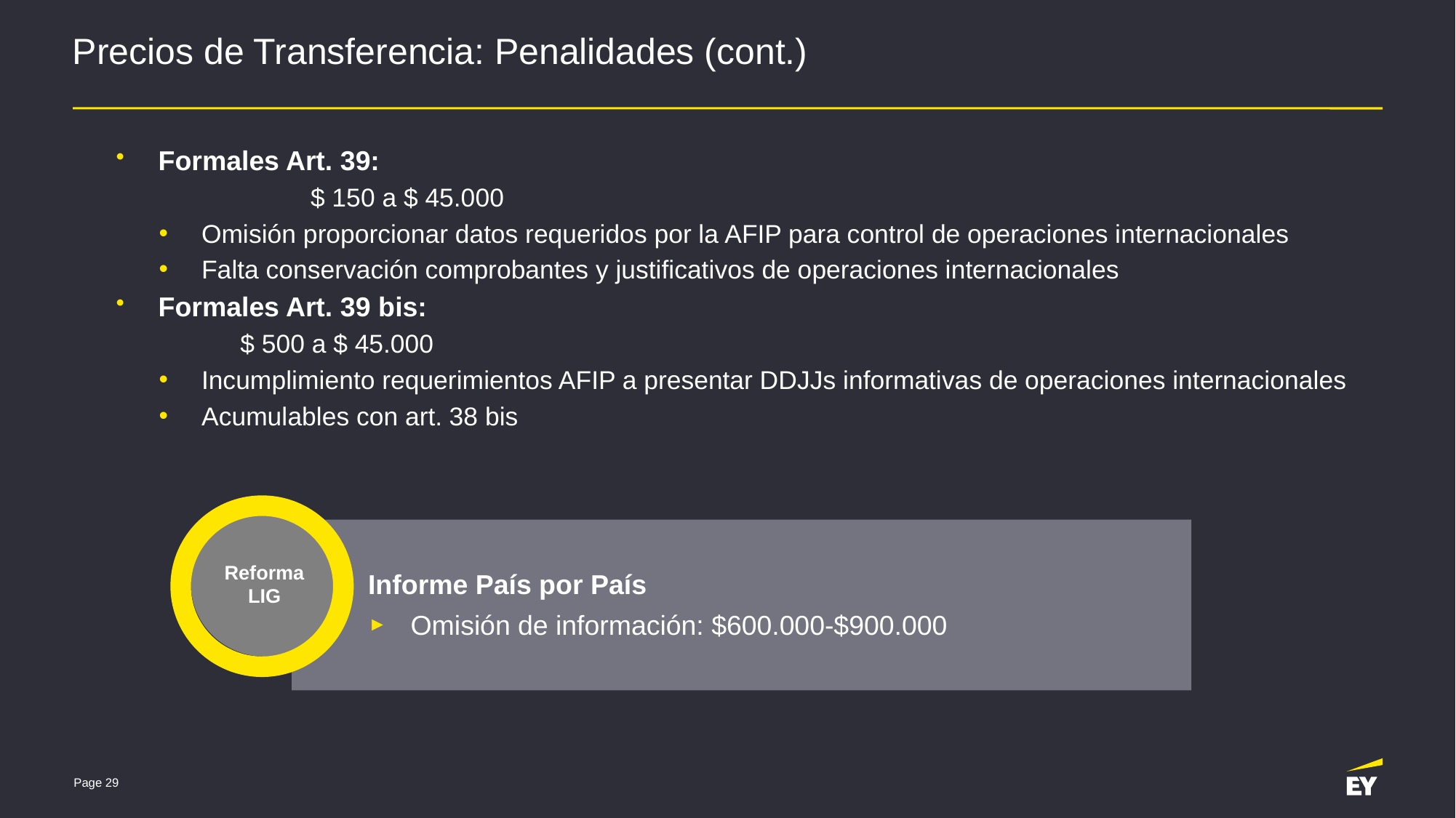

# Precios de Transferencia: Penalidades (cont.)
Formales Art. 39:
		$ 150 a $ 45.000
Omisión proporcionar datos requeridos por la AFIP para control de operaciones internacionales
Falta conservación comprobantes y justificativos de operaciones internacionales
Formales Art. 39 bis:
$ 500 a $ 45.000
Incumplimiento requerimientos AFIP a presentar DDJJs informativas de operaciones internacionales
Acumulables con art. 38 bis

Reforma
LIG
Informe País por País
Omisión de información: $600.000-$900.000
Page 29